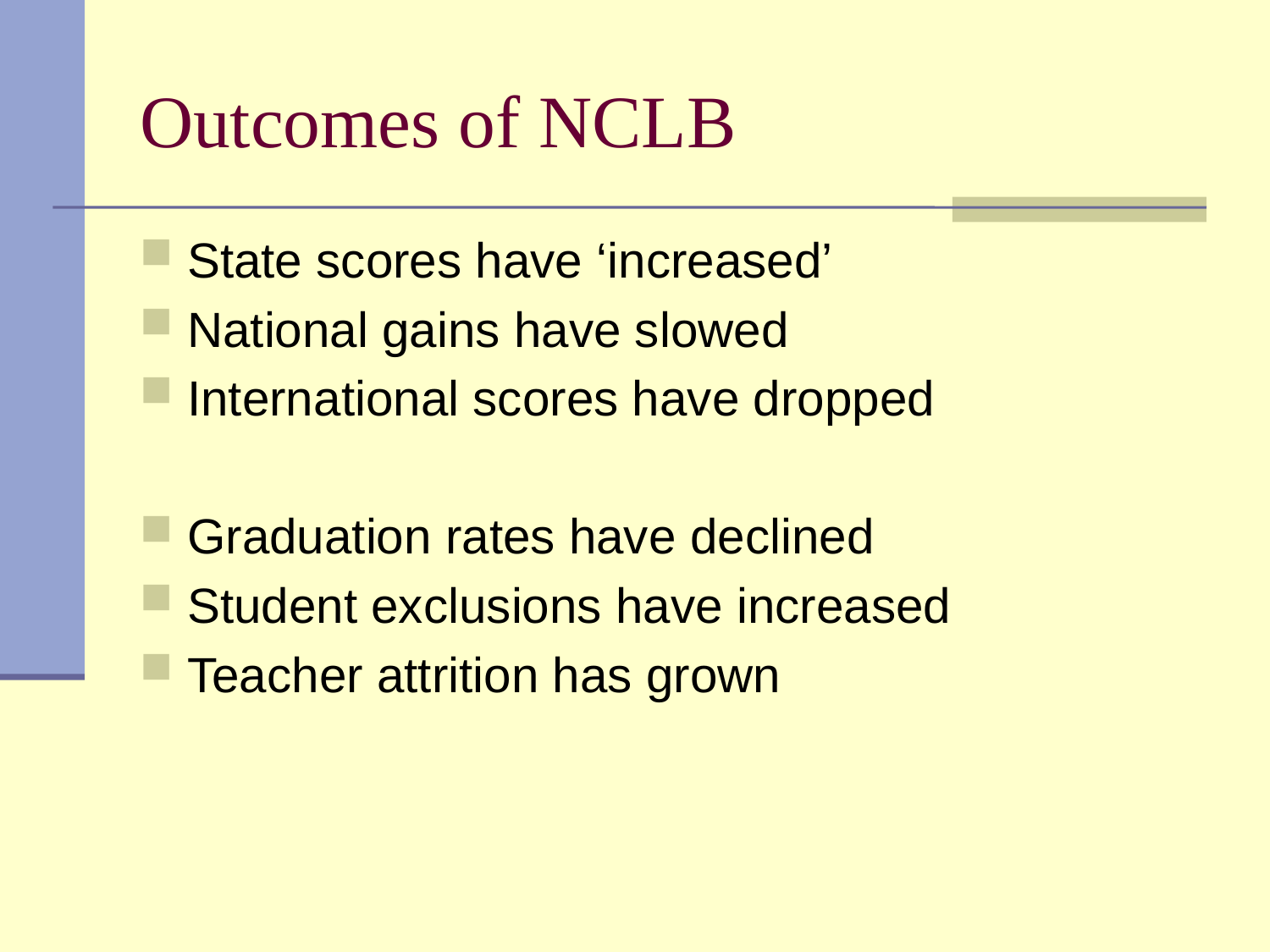

# Outcomes of NCLB
State scores have ‘increased’
National gains have slowed
International scores have dropped

Graduation rates have declined
Student exclusions have increased
Teacher attrition has grown